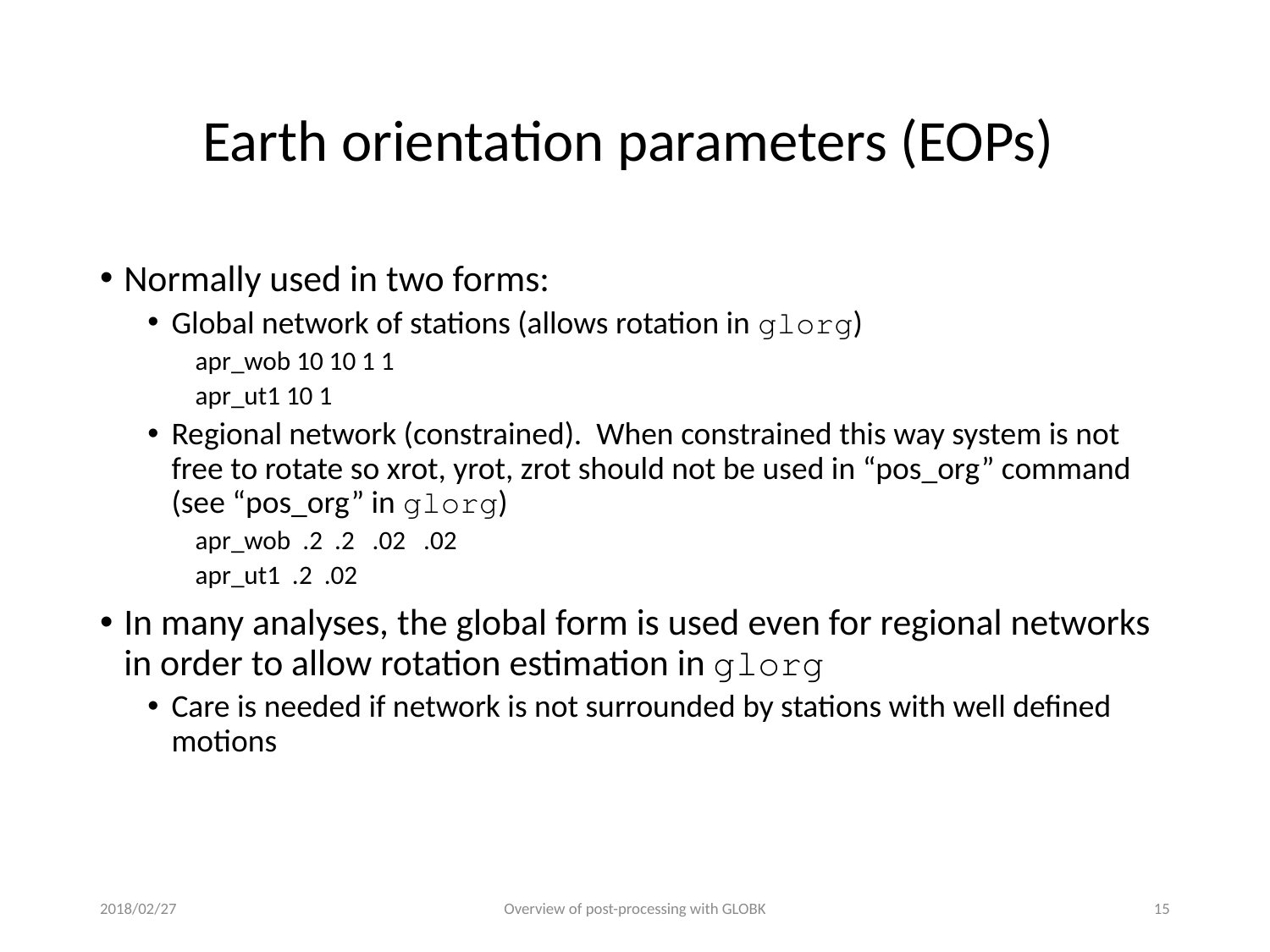

# Earth orientation parameters (EOPs)
Normally used in two forms:
Global network of stations (allows rotation in glorg)‏
apr_wob 10 10 1 1
apr_ut1 10 1
Regional network (constrained).  When constrained this way system is not free to rotate so xrot, yrot, zrot should not be used in “pos_org” command (see “pos_org” in glorg)‏
apr_wob  .2  .2   .02   .02
apr_ut1  .2  .02
In many analyses, the global form is used even for regional networks in order to allow rotation estimation in glorg
Care is needed if network is not surrounded by stations with well defined motions
2018/02/27
Overview of post-processing with GLOBK
15